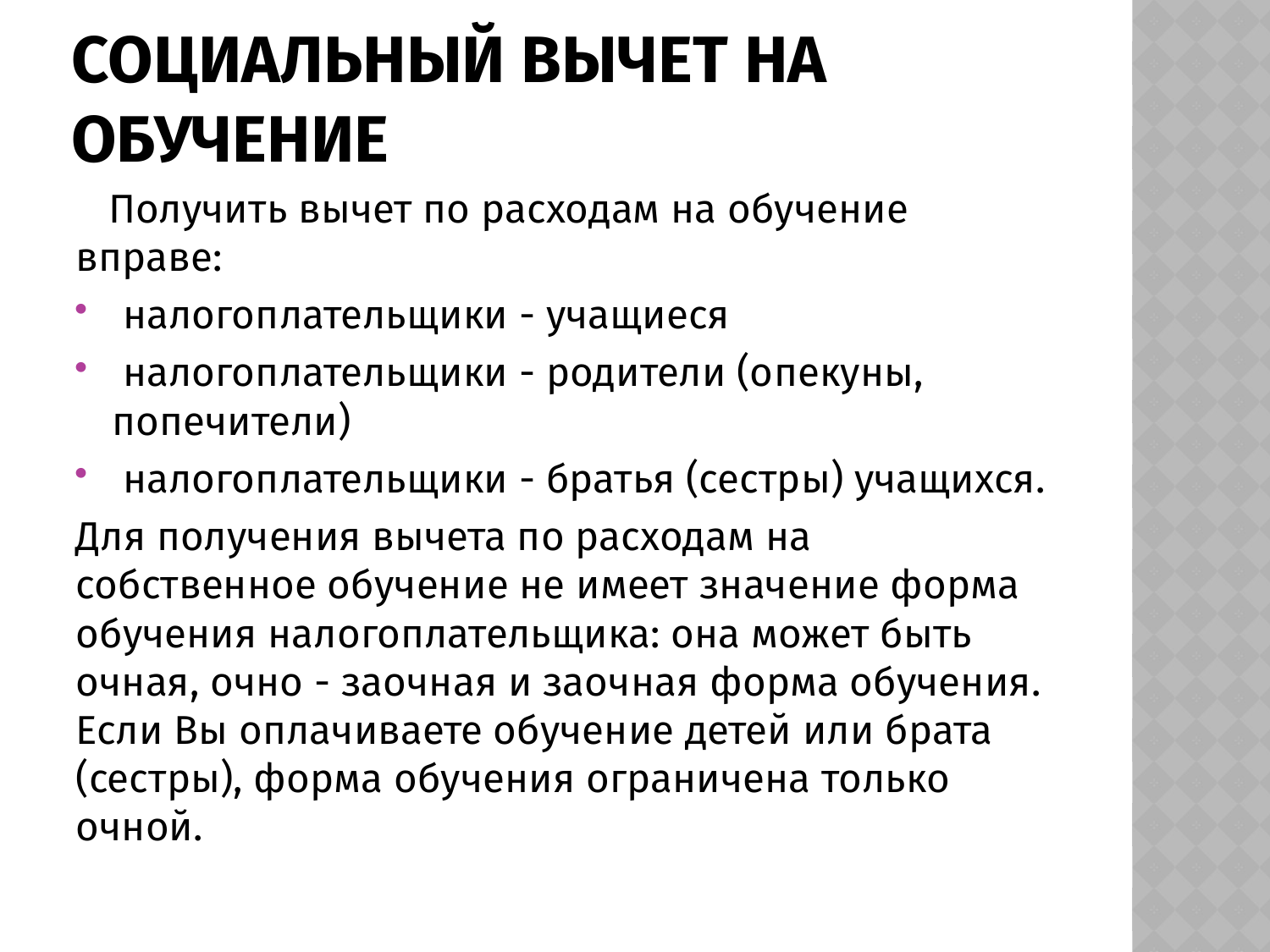

# СОЦИАЛЬНЫЙ ВЫЧЕТ НА ОБУЧЕНИЕ
   Получить вычет по расходам на обучение   вправе:
 налогоплательщики - учащиеся
 налогоплательщики - родители (опекуны, попечители)
 налогоплательщики - братья (сестры) учащихся.
Для получения вычета по расходам на собственное обучение не имеет значение форма обучения налогоплательщика: она может быть очная, очно - заочная и заочная форма обучения. Если Вы оплачиваете обучение детей или брата (сестры), форма обучения ограничена только очной.